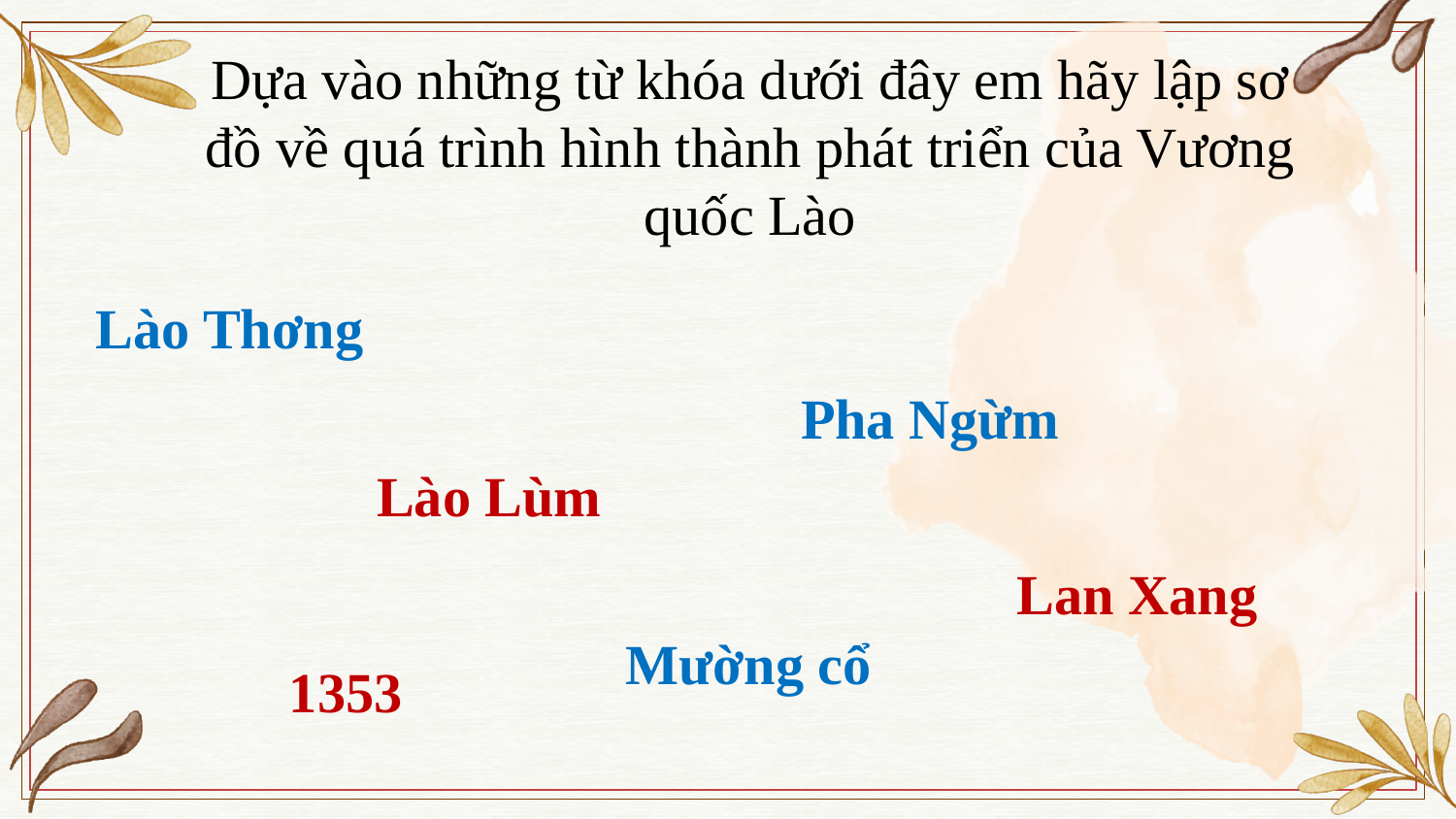

Dựa vào những từ khóa dưới đây em hãy lập sơ đồ về quá trình hình thành phát triển của Vương quốc Lào
Lào Thơng
Pha Ngừm
Lào Lùm
Lan Xang
Mường cổ
1353